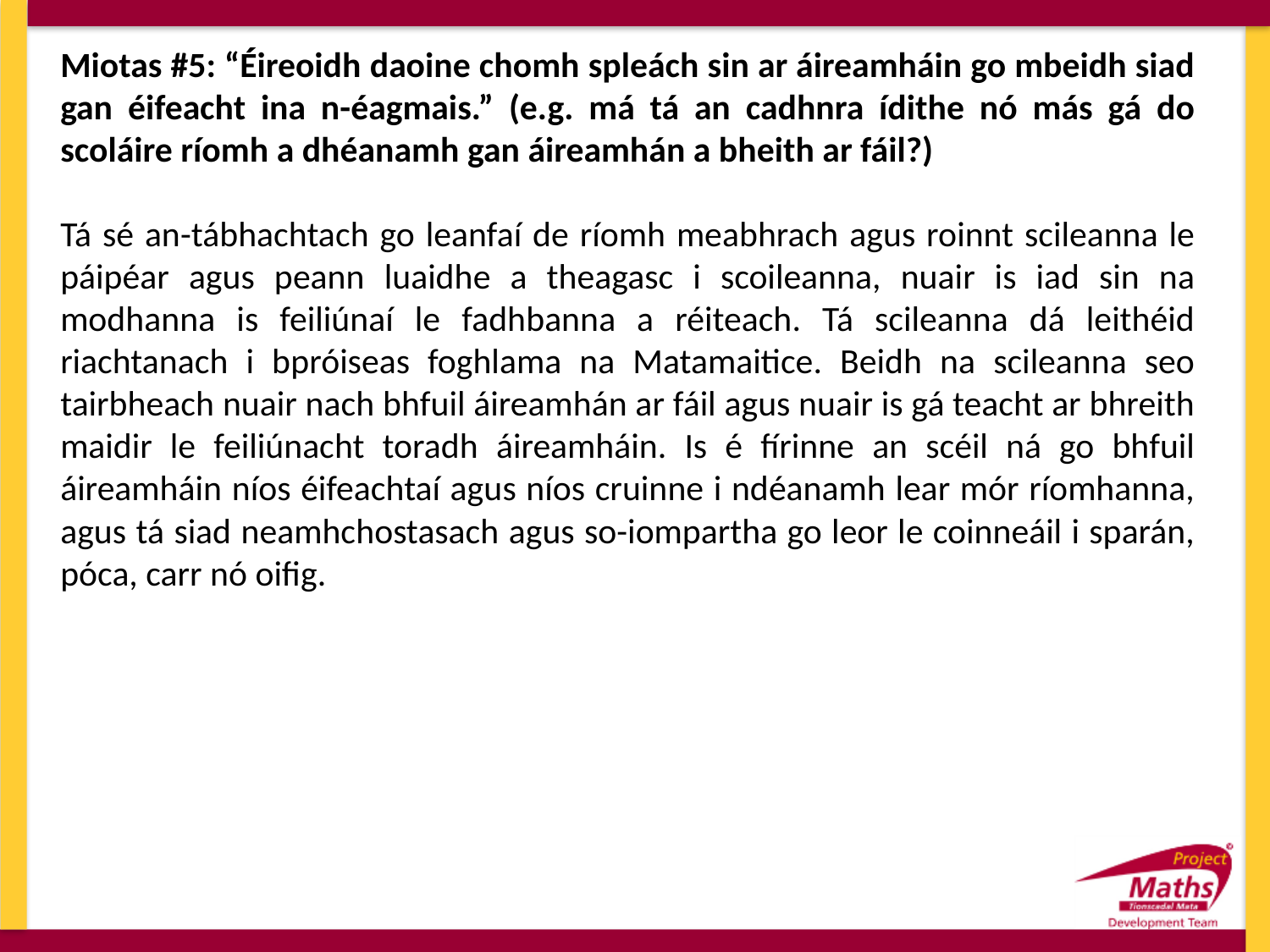

Miotas #5: “Éireoidh daoine chomh spleách sin ar áireamháin go mbeidh siad gan éifeacht ina n-éagmais.” (e.g. má tá an cadhnra ídithe nó más gá do scoláire ríomh a dhéanamh gan áireamhán a bheith ar fáil?)

Tá sé an-tábhachtach go leanfaí de ríomh meabhrach agus roinnt scileanna le páipéar agus peann luaidhe a theagasc i scoileanna, nuair is iad sin na modhanna is feiliúnaí le fadhbanna a réiteach. Tá scileanna dá leithéid riachtanach i bpróiseas foghlama na Matamaitice. Beidh na scileanna seo tairbheach nuair nach bhfuil áireamhán ar fáil agus nuair is gá teacht ar bhreith maidir le feiliúnacht toradh áireamháin. Is é fírinne an scéil ná go bhfuil áireamháin níos éifeachtaí agus níos cruinne i ndéanamh lear mór ríomhanna, agus tá siad neamhchostasach agus so-iompartha go leor le coinneáil i sparán, póca, carr nó oifig.
#